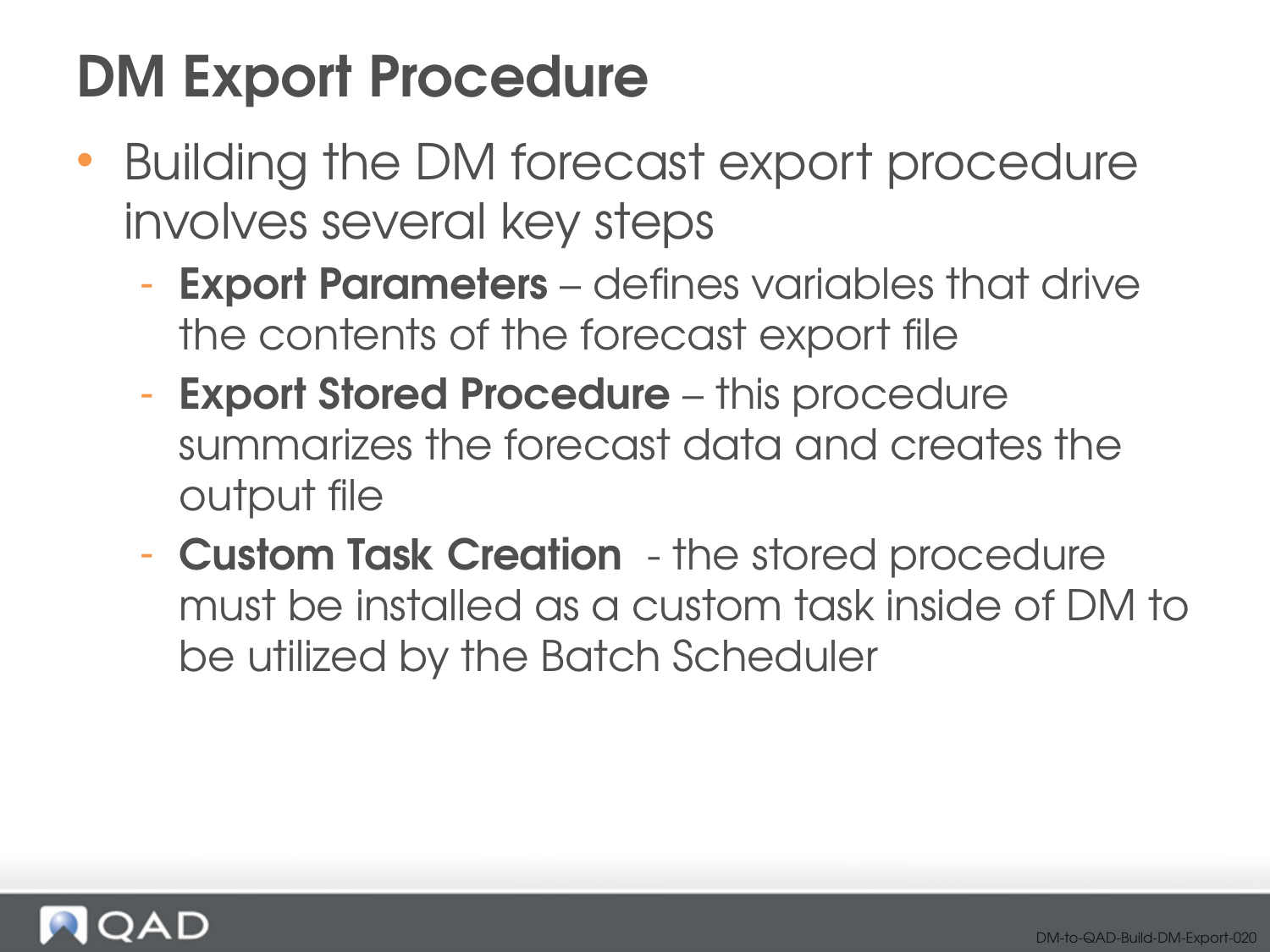

# DM Export Procedure
Building the DM forecast export procedure involves several key steps
Export Parameters – defines variables that drive the contents of the forecast export file
Export Stored Procedure – this procedure summarizes the forecast data and creates the output file
Custom Task Creation  - the stored procedure must be installed as a custom task inside of DM to be utilized by the Batch Scheduler

DM-to-QAD-Build-DM-Export-020